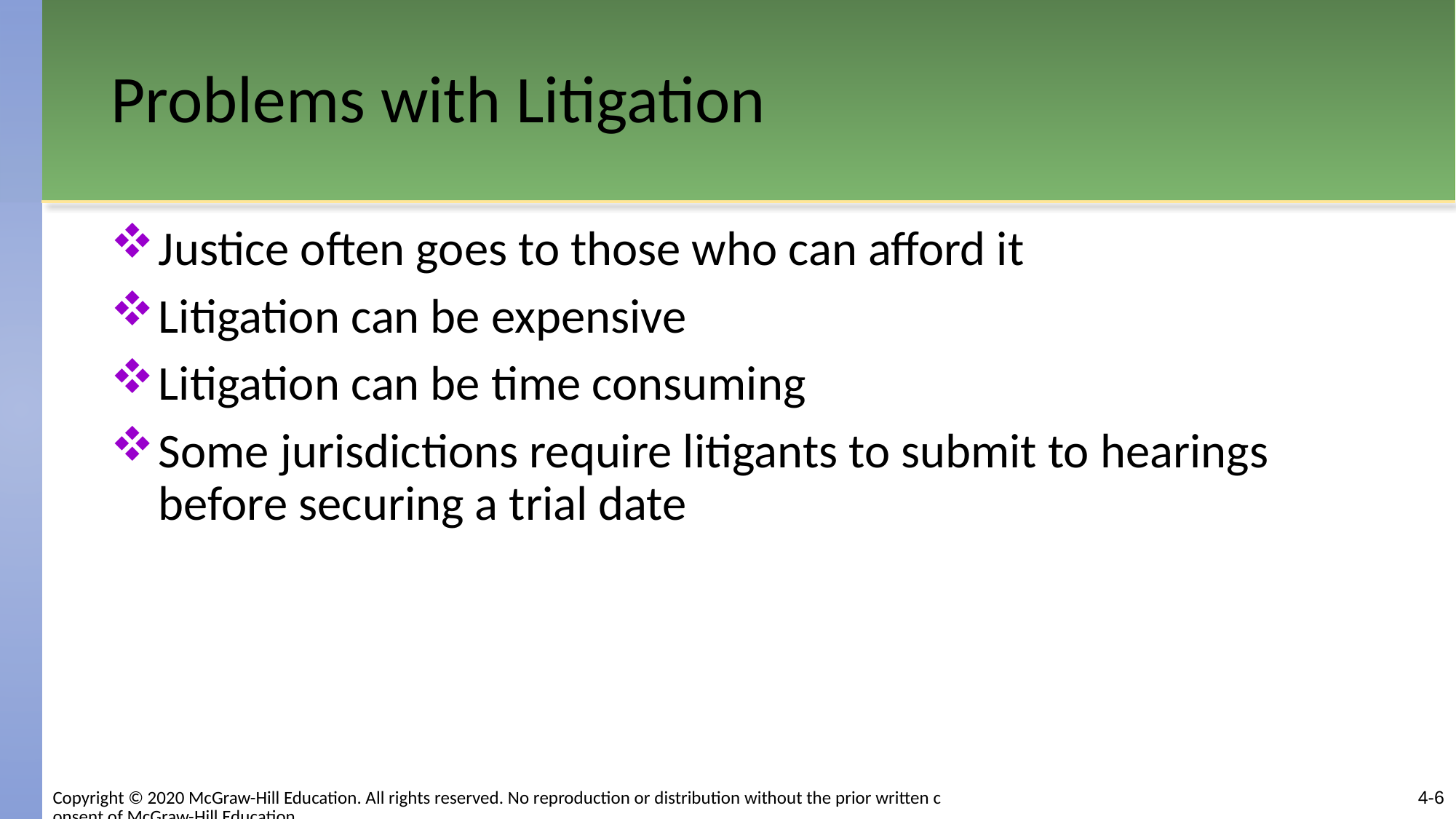

# Problems with Litigation
Justice often goes to those who can afford it
Litigation can be expensive
Litigation can be time consuming
Some jurisdictions require litigants to submit to hearings before securing a trial date
4-6
Copyright © 2020 McGraw-Hill Education. All rights reserved. No reproduction or distribution without the prior written consent of McGraw-Hill Education.